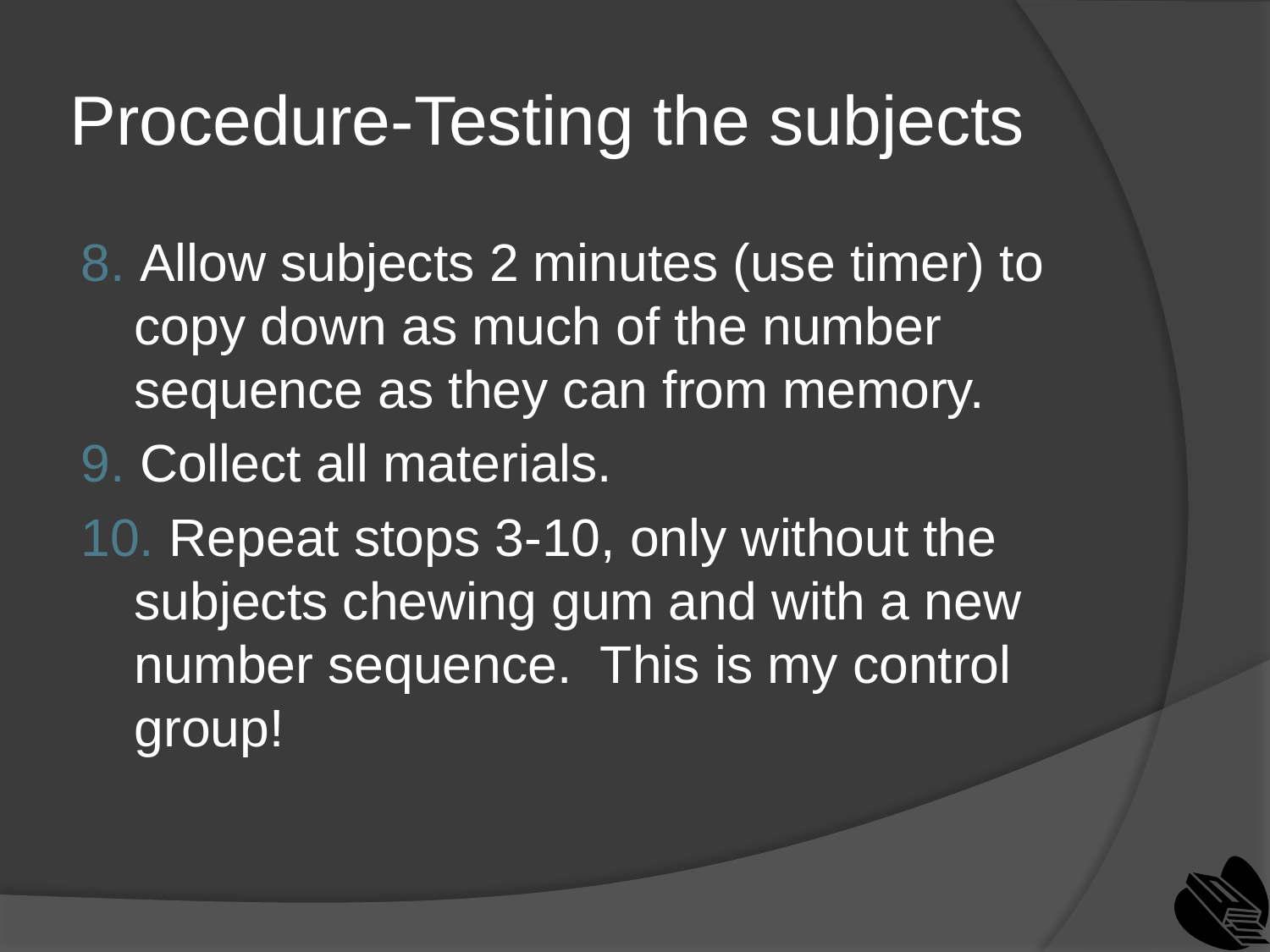

# Procedure-Testing the subjects
8. Allow subjects 2 minutes (use timer) to copy down as much of the number sequence as they can from memory.
9. Collect all materials.
10. Repeat stops 3-10, only without the subjects chewing gum and with a new number sequence.  This is my control group!